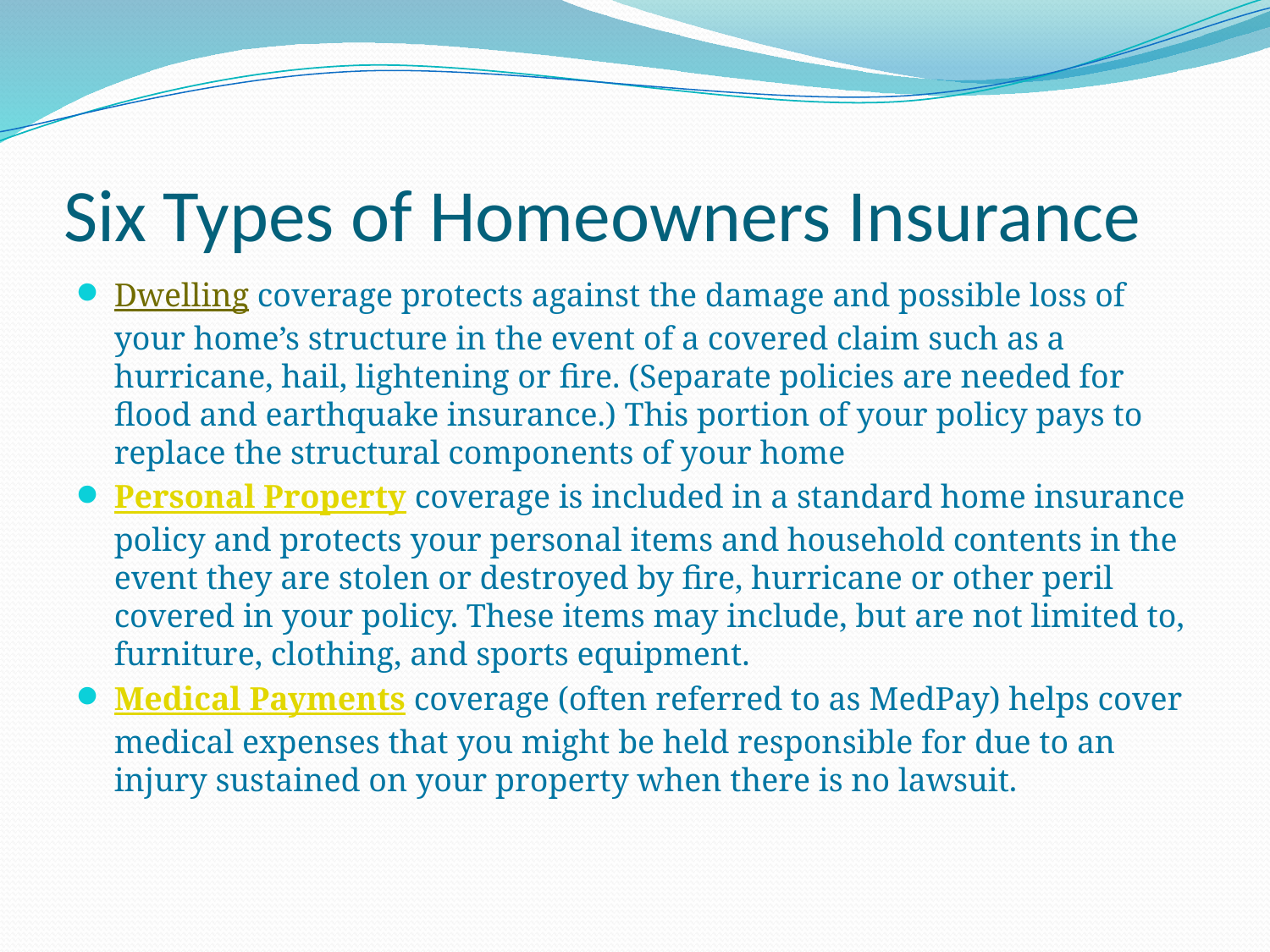

# Six Types of Homeowners Insurance
Dwelling coverage protects against the damage and possible loss of your home’s structure in the event of a covered claim such as a hurricane, hail, lightening or fire. (Separate policies are needed for flood and earthquake insurance.) This portion of your policy pays to replace the structural components of your home
Personal Property coverage is included in a standard home insurance policy and protects your personal items and household contents in the event they are stolen or destroyed by fire, hurricane or other peril covered in your policy. These items may include, but are not limited to, furniture, clothing, and sports equipment.
Medical Payments coverage (often referred to as MedPay) helps cover medical expenses that you might be held responsible for due to an injury sustained on your property when there is no lawsuit.